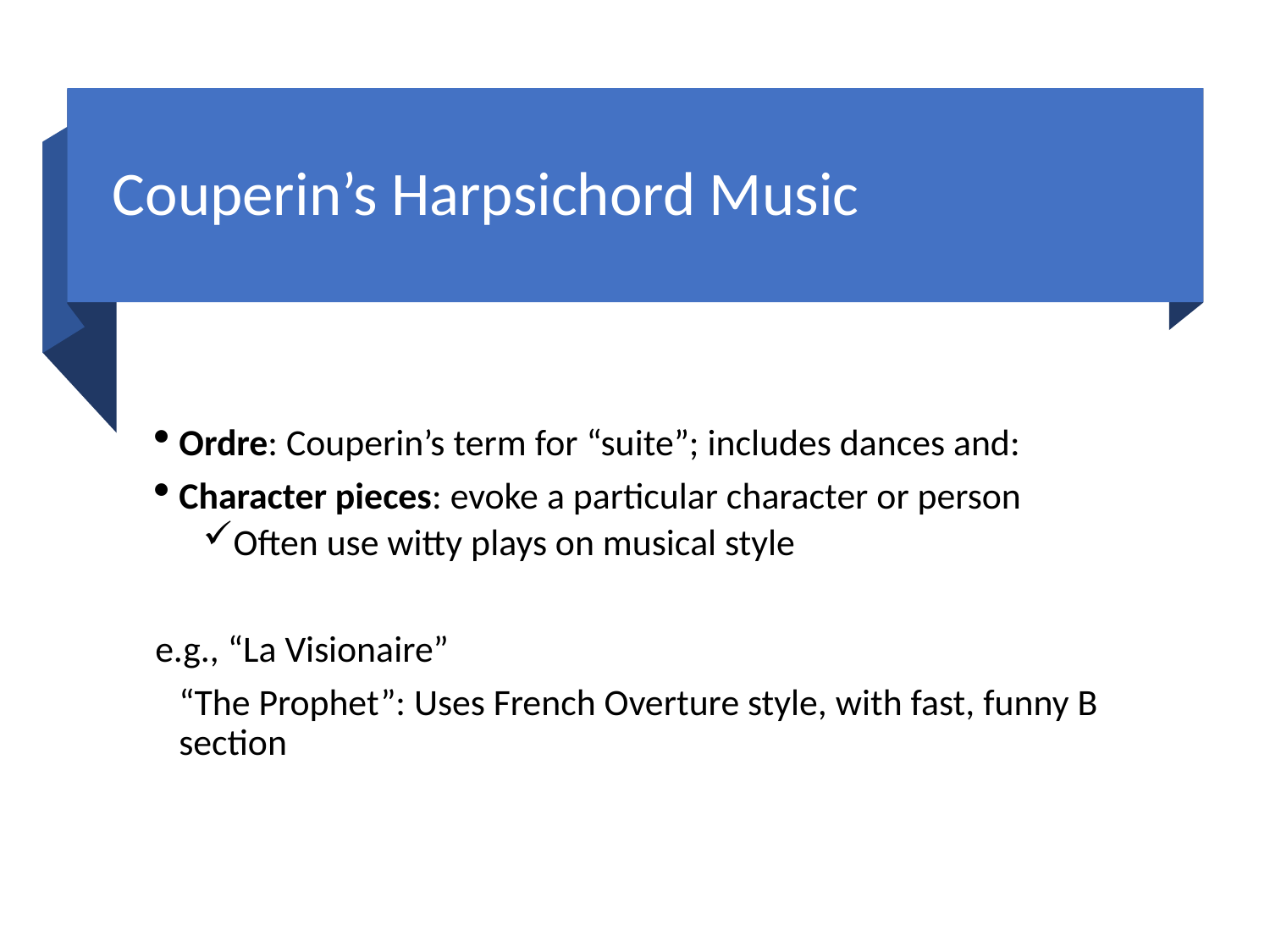

# Couperin’s Harpsichord Music

Ordre: Couperin’s term for “suite”; includes dances and:
Character pieces: evoke a particular character or person
Often use witty plays on musical style

e.g., “La Visionaire”
	“The Prophet”: Uses French Overture style, with fast, funny B section